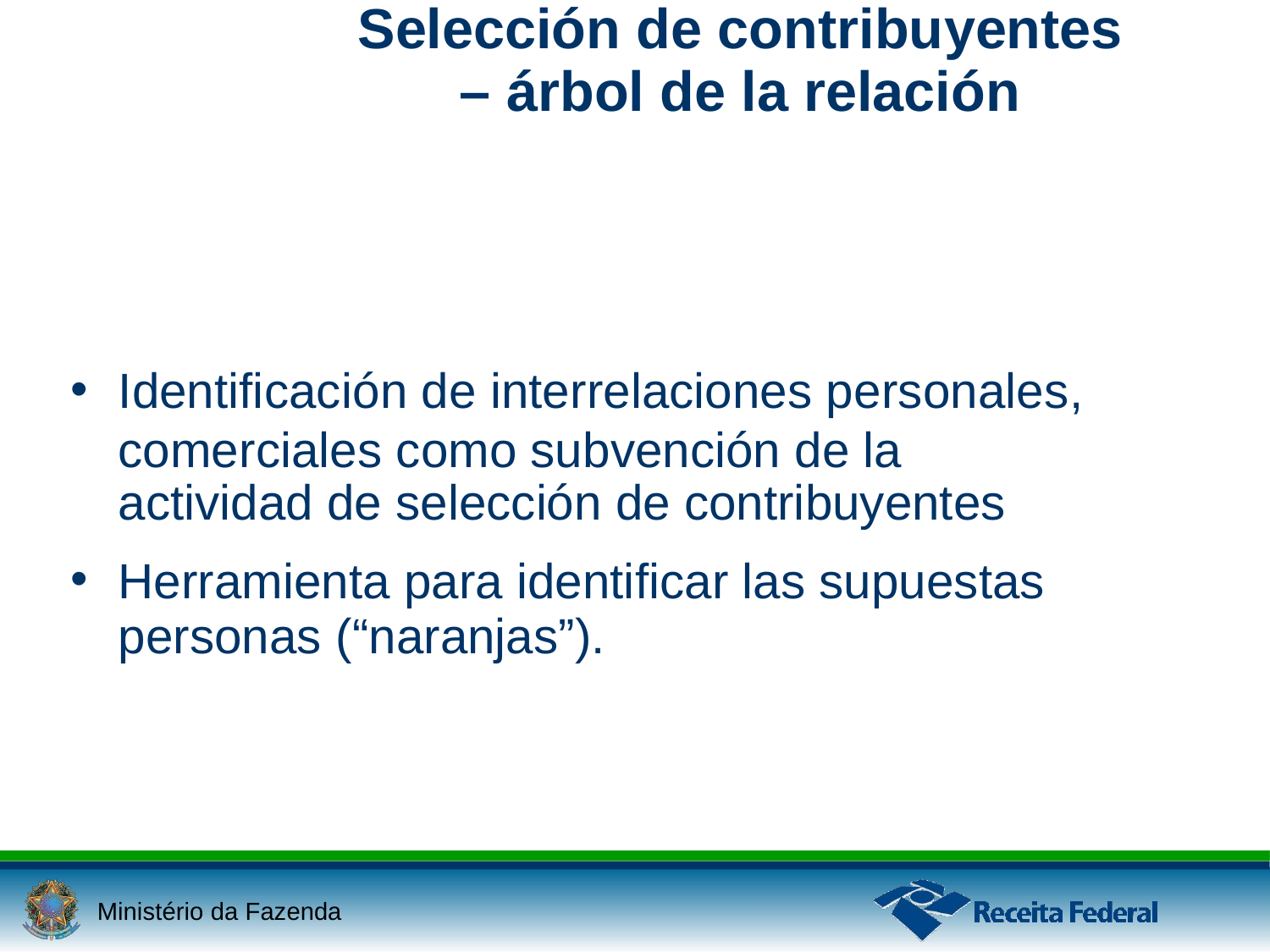

Selección de contribuyentes
– árbol de la relación
•
Identificación de interrelaciones personales,
comerciales como subvención de la actividad de selección de contribuyentes

•
Herramienta para identificar las supuestas
personas (“naranjas”).

Ministério da Fazenda